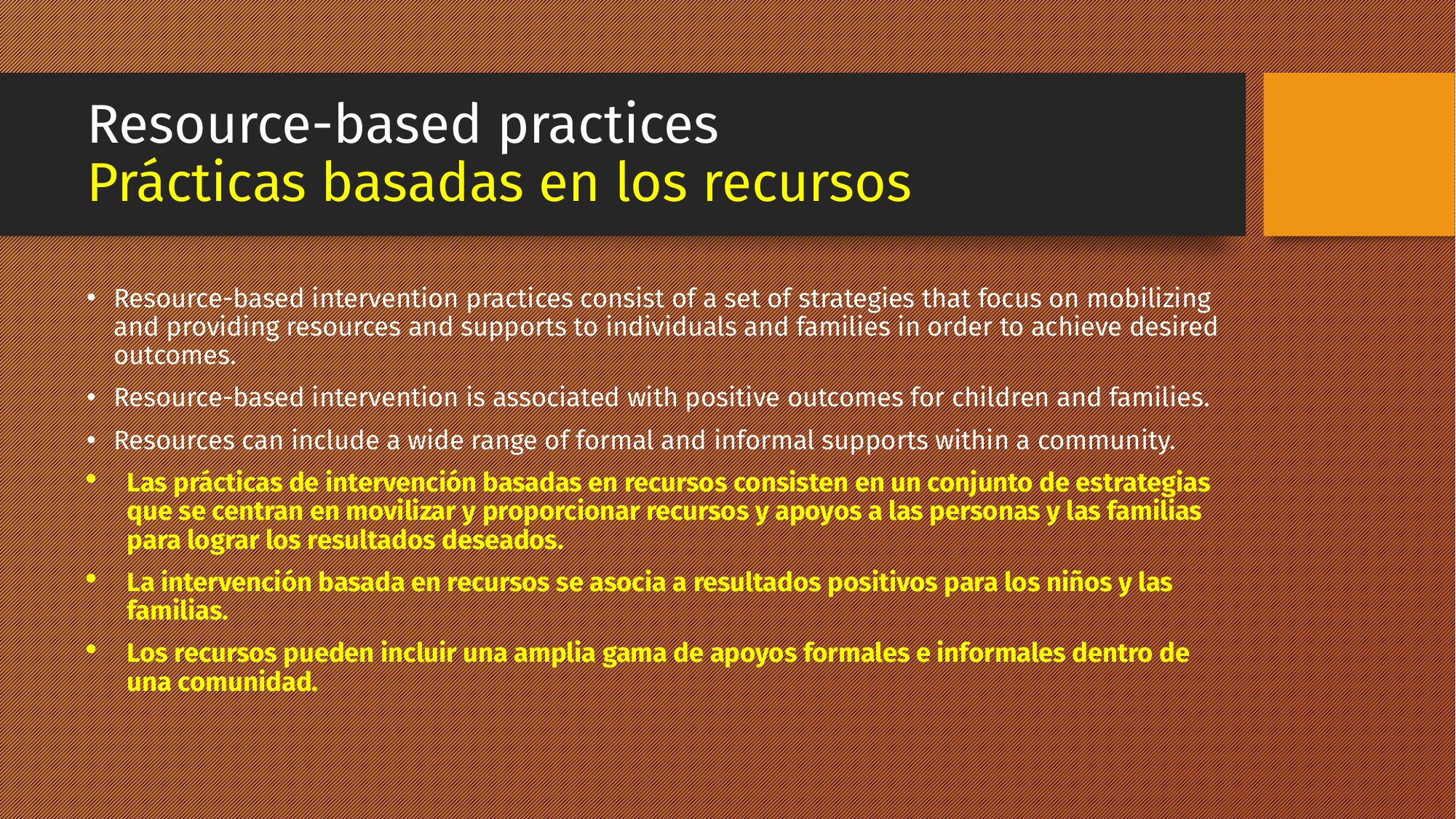

# Resource-based practices Prácticas basadas en los recursos
Resource-based intervention practices consist of a set of strategies that focus on mobilizing and providing resources and supports to individuals and families in order to achieve desired outcomes.
Resource-based intervention is associated with positive outcomes for children and families.
Resources can include a wide range of formal and informal supports within a community.
Las prácticas de intervención basadas en recursos consisten en un conjunto de estrategias que se centran en movilizar y proporcionar recursos y apoyos a las personas y las familias para lograr los resultados deseados.
La intervención basada en recursos se asocia a resultados positivos para los niños y las familias.
Los recursos pueden incluir una amplia gama de apoyos formales e informales dentro de una comunidad.